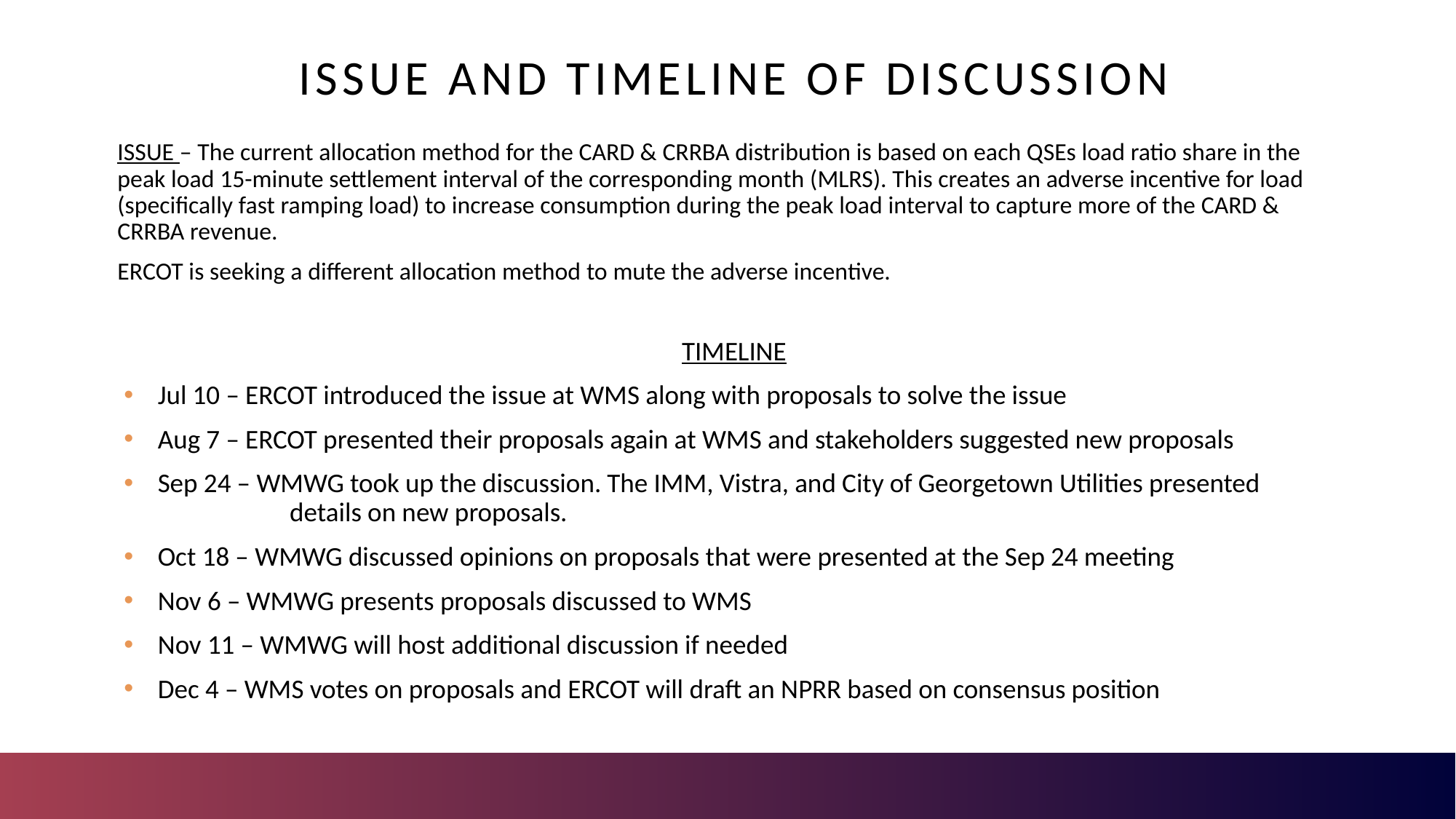

# ISSUE and TIMELINE of DISCUSSION
ISSUE – The current allocation method for the CARD & CRRBA distribution is based on each QSEs load ratio share in the peak load 15-minute settlement interval of the corresponding month (MLRS). This creates an adverse incentive for load (specifically fast ramping load) to increase consumption during the peak load interval to capture more of the CARD & CRRBA revenue.
ERCOT is seeking a different allocation method to mute the adverse incentive.
TIMELINE
Jul 10 – ERCOT introduced the issue at WMS along with proposals to solve the issue
Aug 7 – ERCOT presented their proposals again at WMS and stakeholders suggested new proposals
Sep 24 – WMWG took up the discussion. The IMM, Vistra, and City of Georgetown Utilities presented 	  	    details on new proposals.
Oct 18 – WMWG discussed opinions on proposals that were presented at the Sep 24 meeting
Nov 6 – WMWG presents proposals discussed to WMS
Nov 11 – WMWG will host additional discussion if needed
Dec 4 – WMS votes on proposals and ERCOT will draft an NPRR based on consensus position